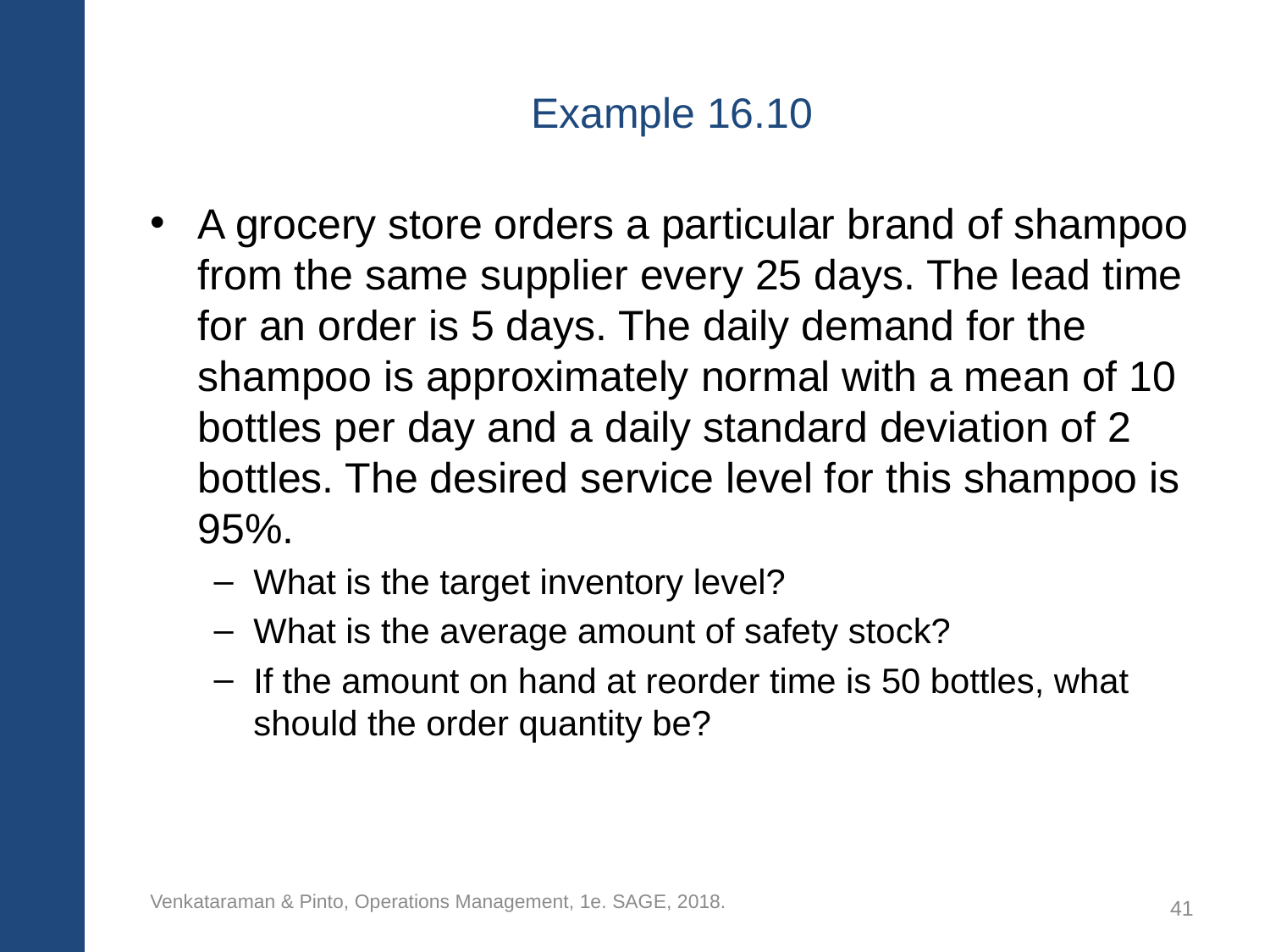

# Example 16.10
A grocery store orders a particular brand of shampoo from the same supplier every 25 days. The lead time for an order is 5 days. The daily demand for the shampoo is approximately normal with a mean of 10 bottles per day and a daily standard deviation of 2 bottles. The desired service level for this shampoo is 95%.
What is the target inventory level?
What is the average amount of safety stock?
If the amount on hand at reorder time is 50 bottles, what should the order quantity be?
Venkataraman & Pinto, Operations Management, 1e. SAGE, 2018.
41